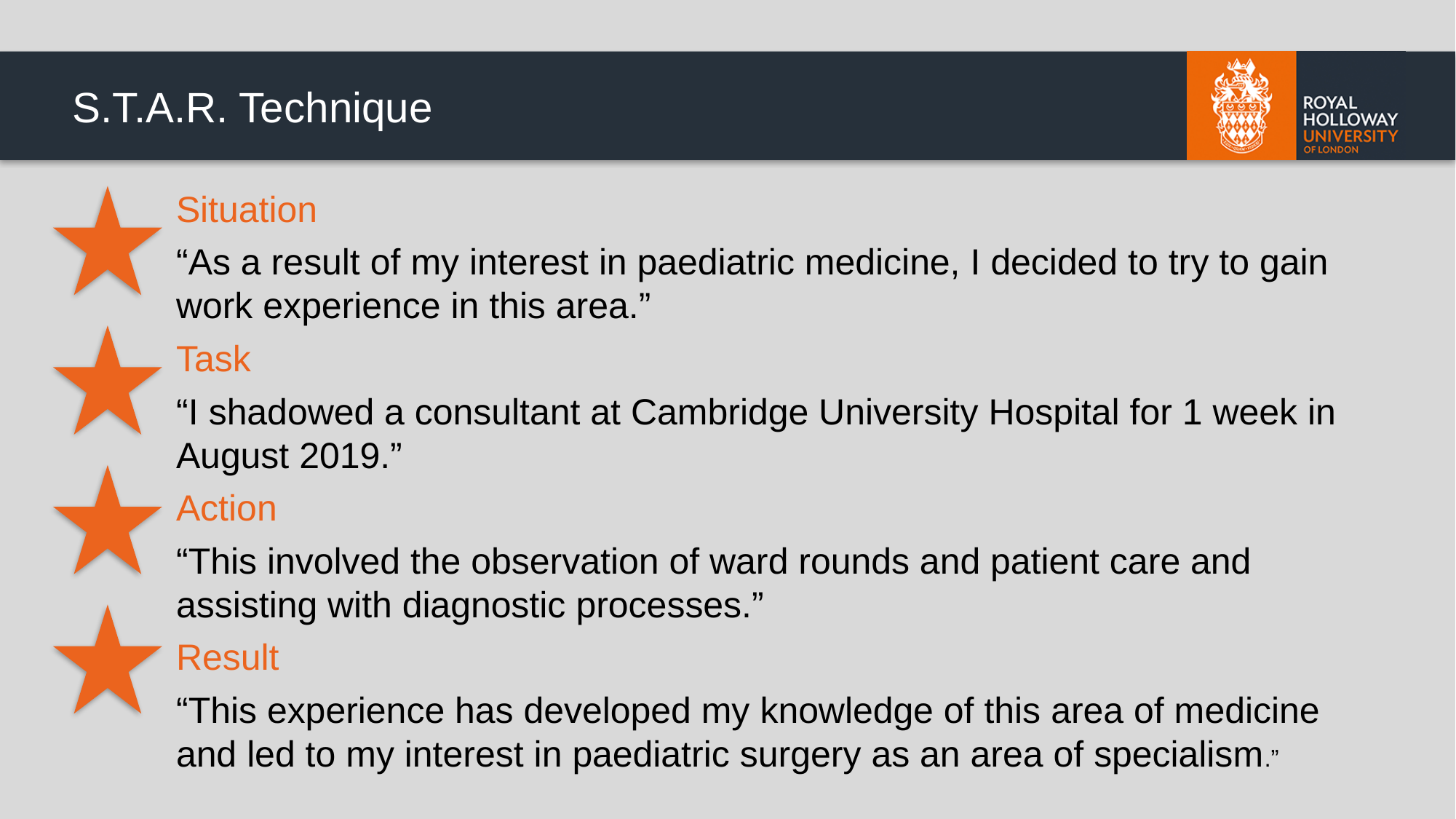

# S.T.A.R. Technique

Situation
“As a result of my interest in paediatric medicine, I decided to try to gain work experience in this area.”
Task
“I shadowed a consultant at Cambridge University Hospital for 1 week in August 2019.”
Action
“This involved the observation of ward rounds and patient care and assisting with diagnostic processes.”
Result
“This experience has developed my knowledge of this area of medicine and led to my interest in paediatric surgery as an area of specialism.”